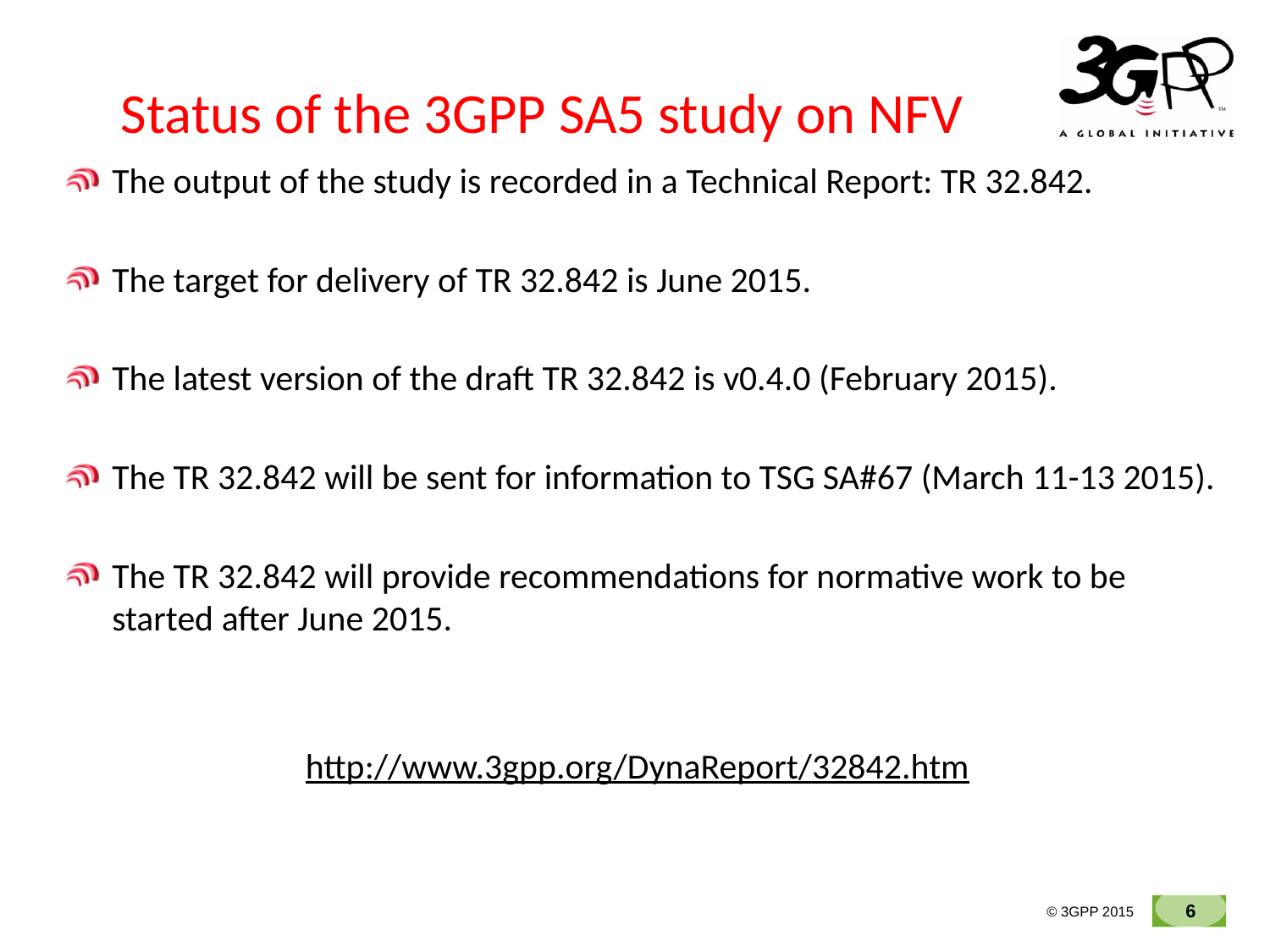

# Status of the 3GPP SA5 study on NFV
The output of the study is recorded in a Technical Report: TR 32.842.

The target for delivery of TR 32.842 is June 2015.

The latest version of the draft TR 32.842 is v0.4.0 (February 2015).

The TR 32.842 will be sent for information to TSG SA#67 (March 11-13 2015).

The TR 32.842 will provide recommendations for normative work to be started after June 2015.

http://www.3gpp.org/DynaReport/32842.htm